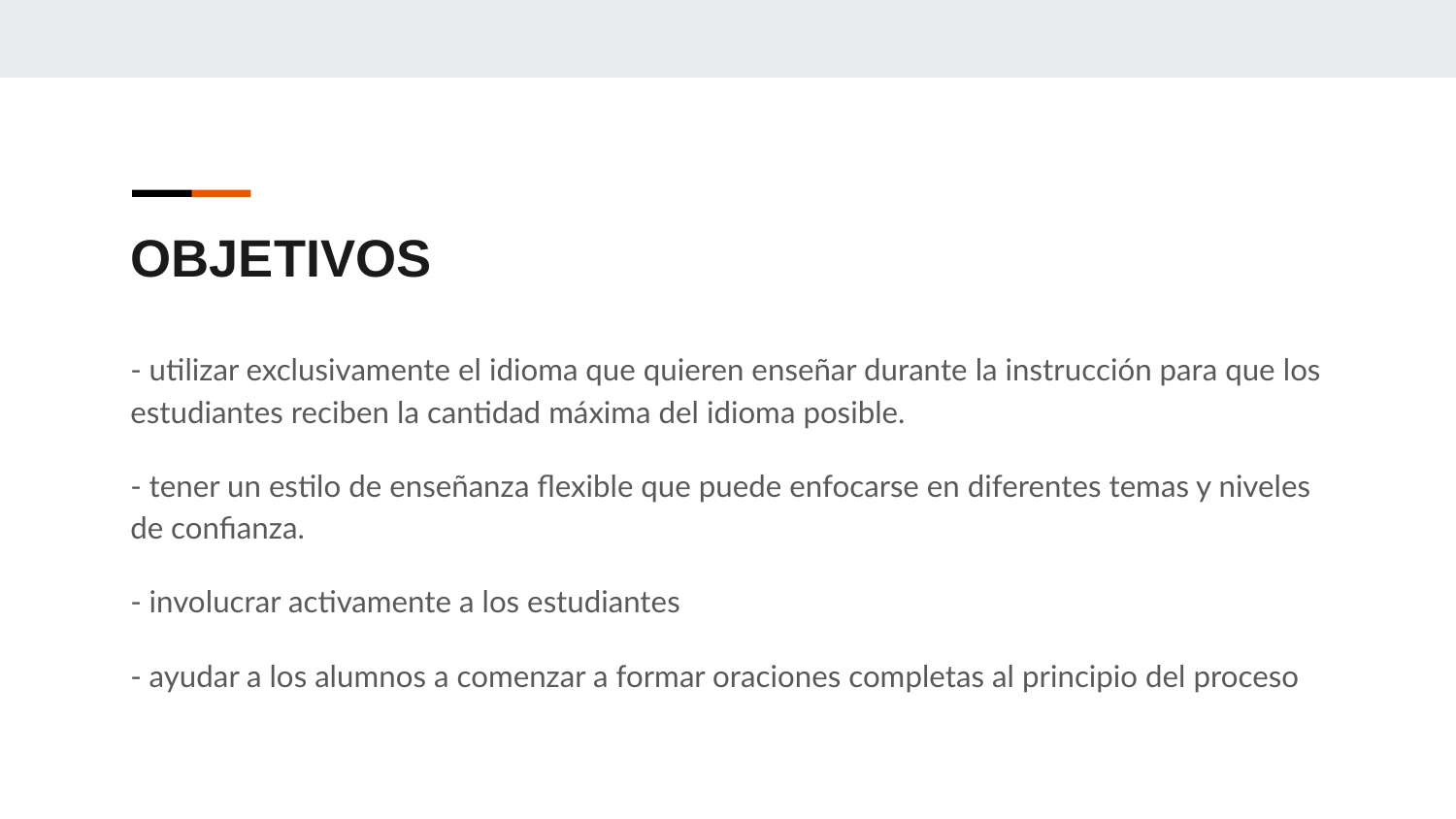

OBJETIVOS
- utilizar exclusivamente el idioma que quieren enseñar durante la instrucción para que los estudiantes reciben la cantidad máxima del idioma posible.
- tener un estilo de enseñanza flexible que puede enfocarse en diferentes temas y niveles de confianza.
- involucrar activamente a los estudiantes
- ayudar a los alumnos a comenzar a formar oraciones completas al principio del proceso